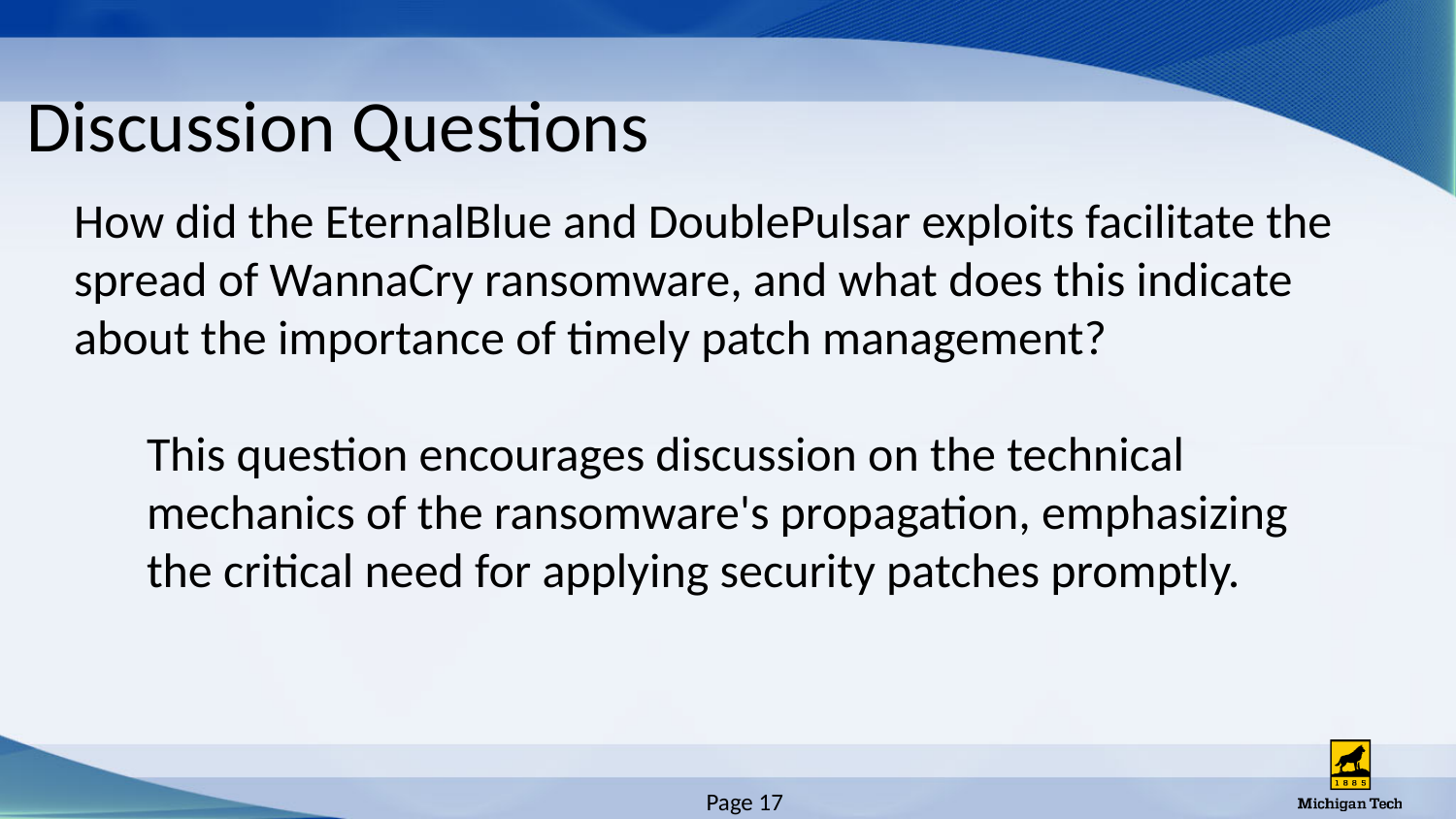

# Discussion Questions
How did the EternalBlue and DoublePulsar exploits facilitate the spread of WannaCry ransomware, and what does this indicate about the importance of timely patch management?

This question encourages discussion on the technical mechanics of the ransomware's propagation, emphasizing the critical need for applying security patches promptly.